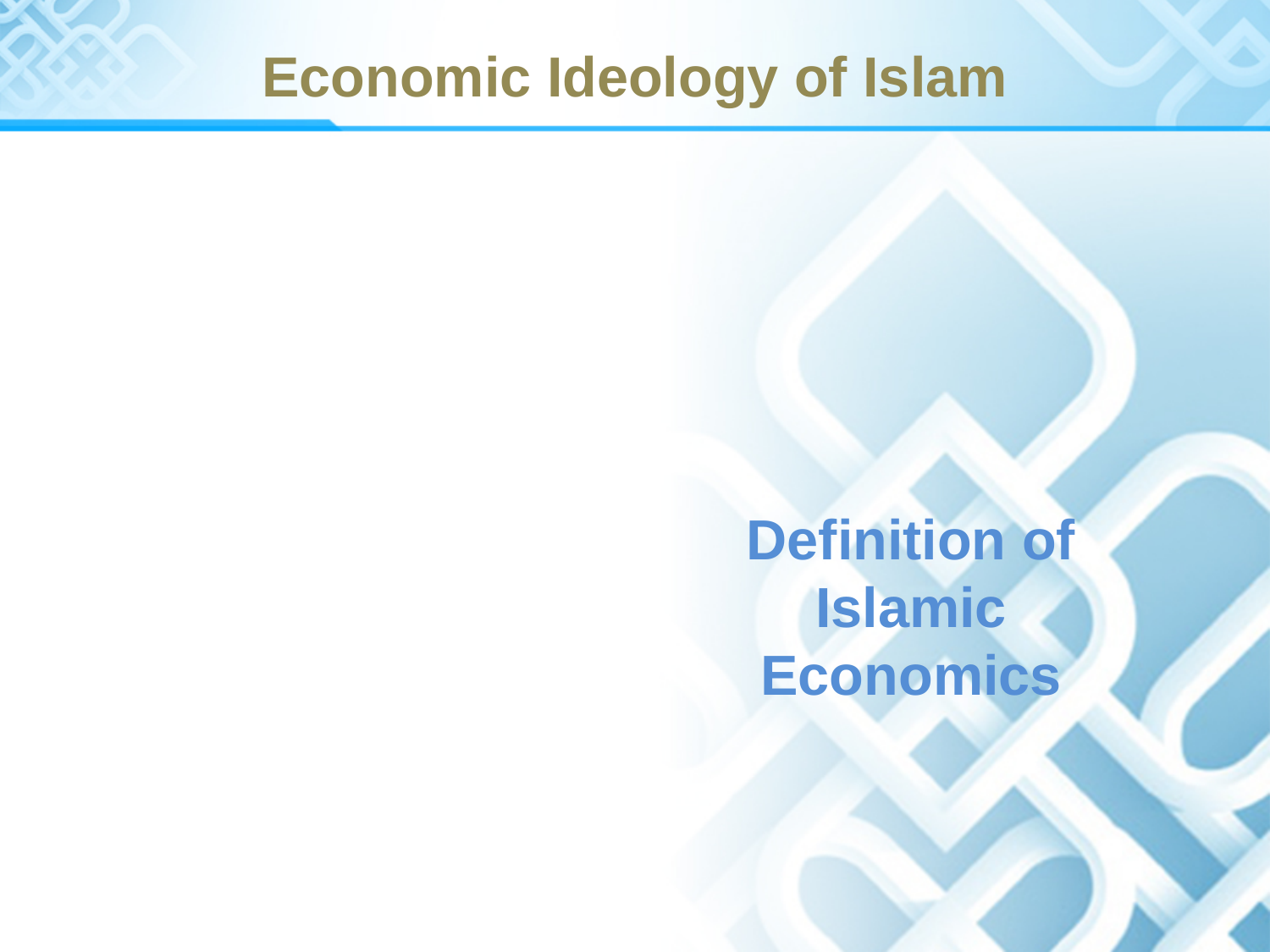

Economic Ideology of Islam
Definition of Islamic Economics